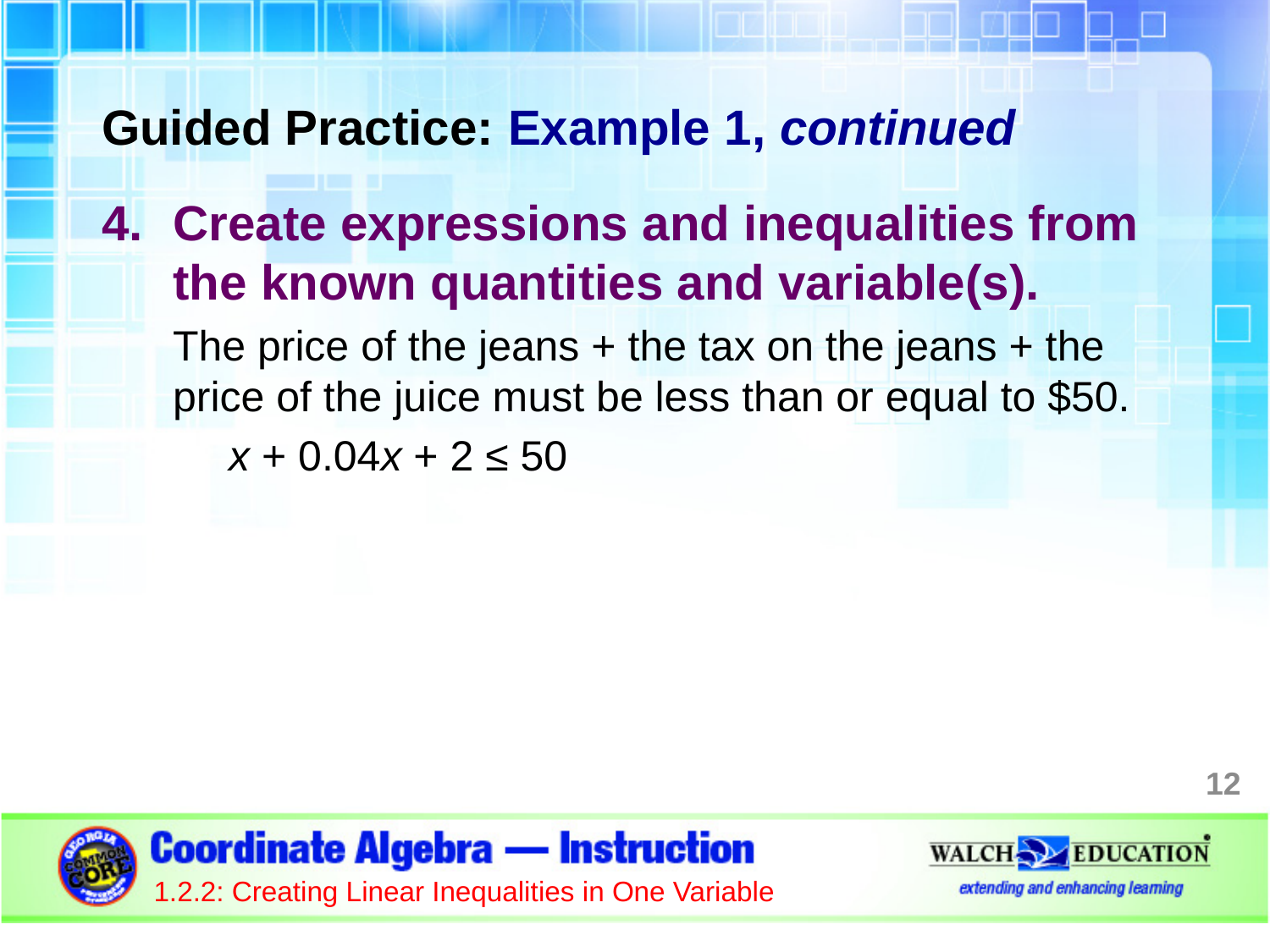

Guided Practice: Example 1, continued

Create expressions and inequalities from the known quantities and variable(s).
The price of the jeans + the tax on the jeans + the price of the juice must be less than or equal to $50.
x + 0.04x + 2 ≤ 50

12
1.2.2: Creating Linear Inequalities in One Variable